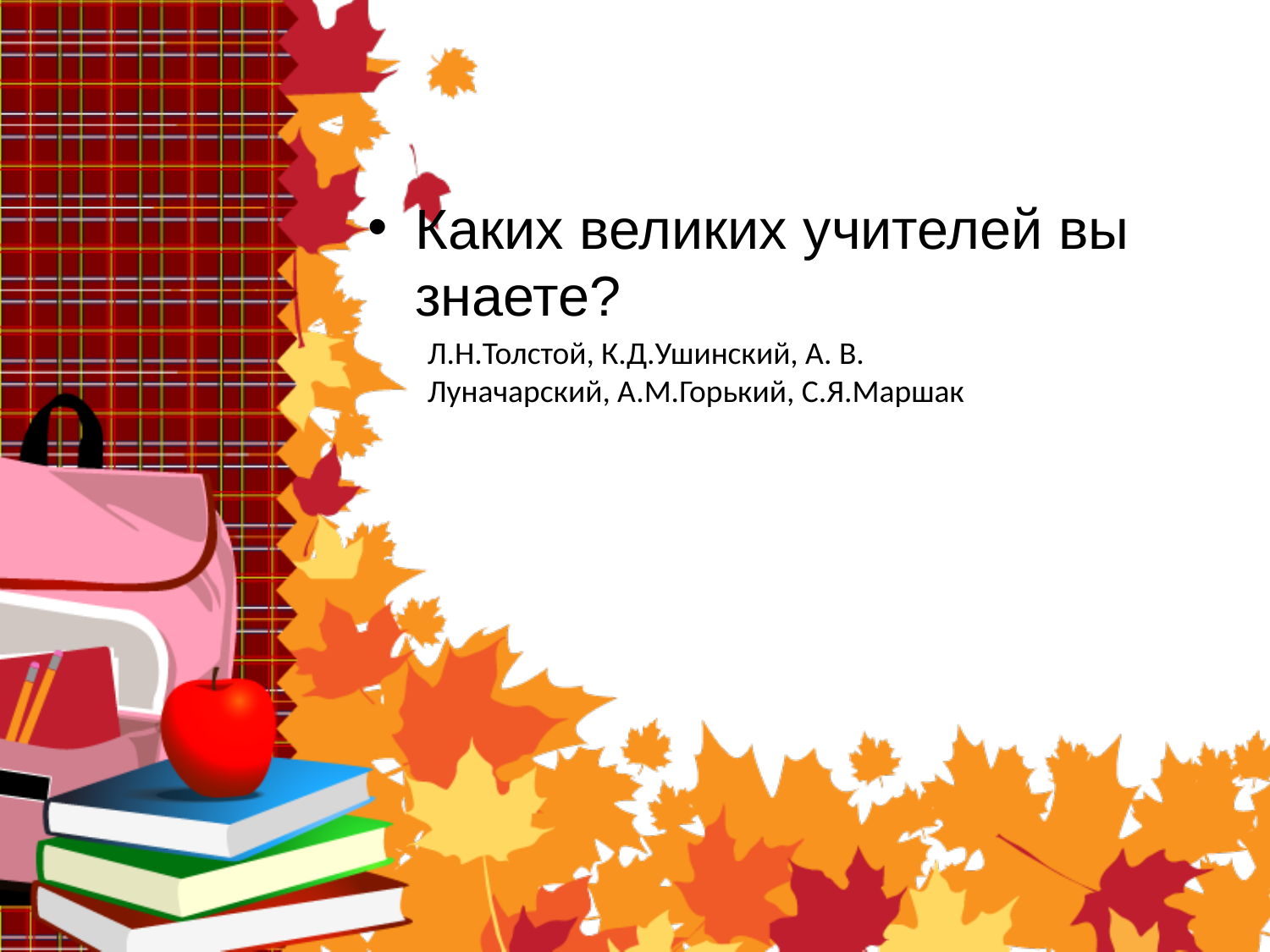

#
Каких великих учителей вы знаете?
Л.Н.Толстой, К.Д.Ушинский, А. В. Луначарский, А.М.Горький, С.Я.Маршак